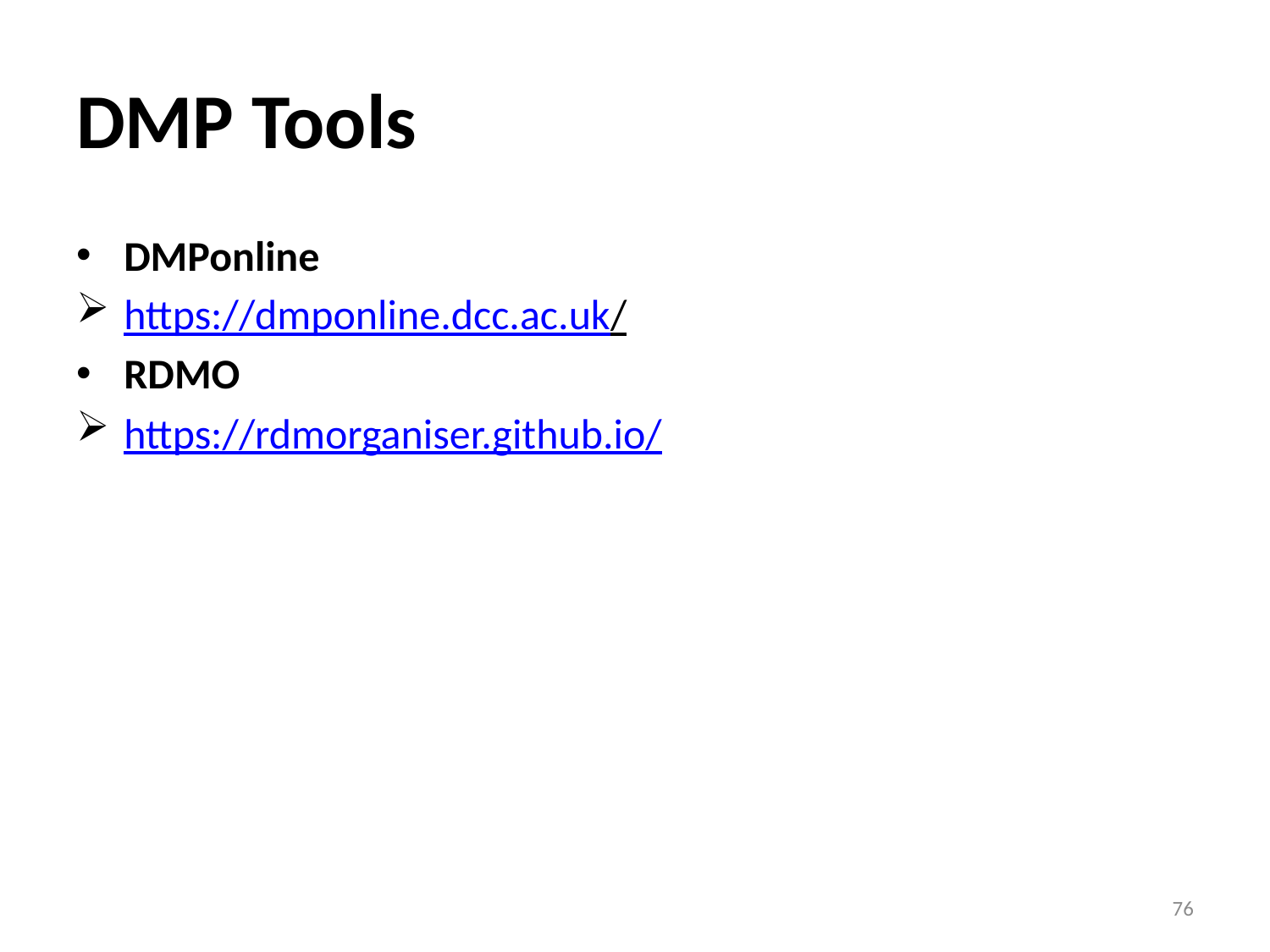

# DMP Tools
DMPonline
https://dmponline.dcc.ac.uk/
RDMO
https://rdmorganiser.github.io/
76